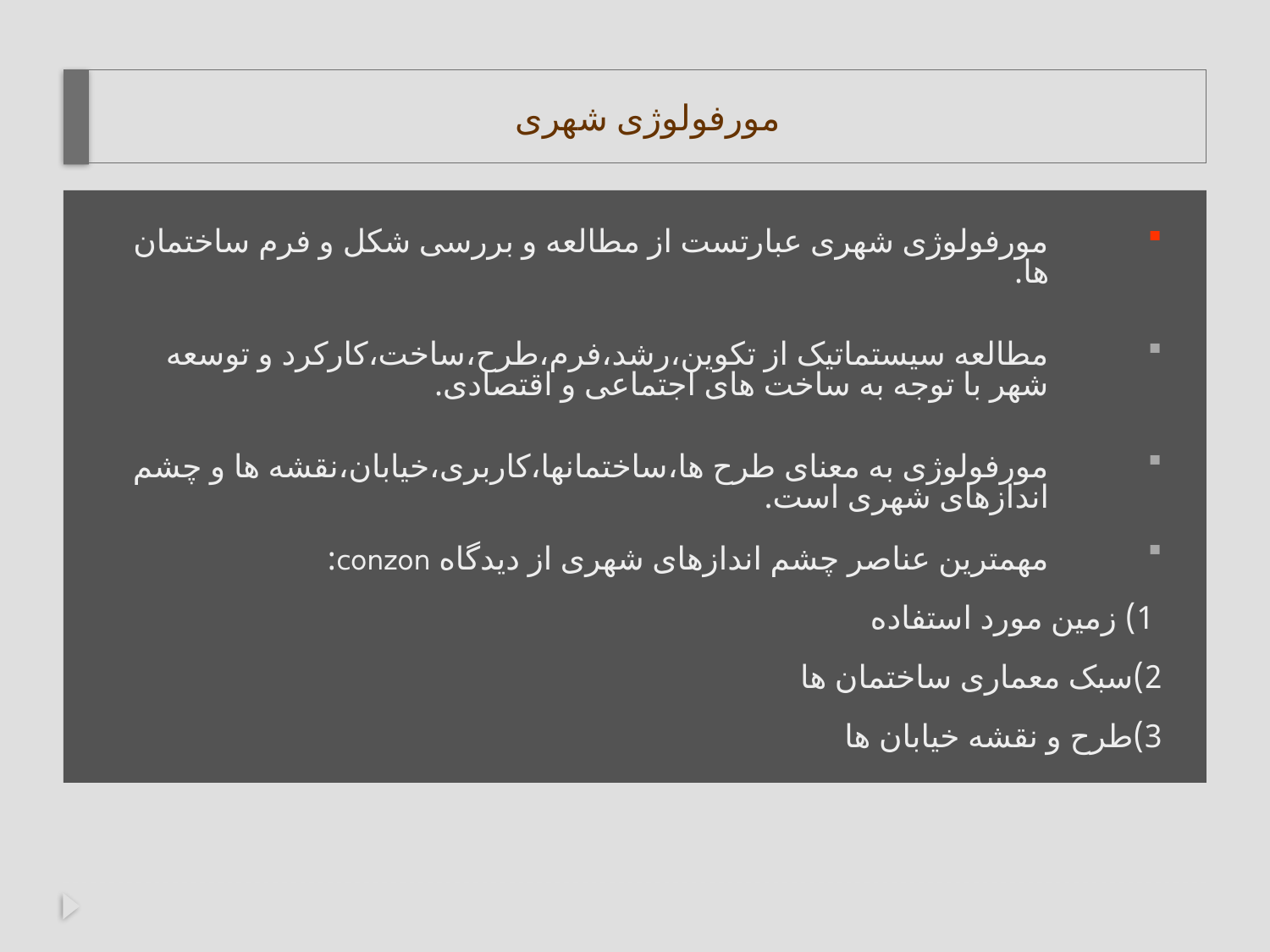

# مورفولوژی شهری

مورفولوژی شهری عبارتست از مطالعه و بررسی شکل و فرم ساختمان ها.

مطالعه سیستماتیک از تکوین،رشد،فرم،طرح،ساخت،کارکرد و توسعه شهر با توجه به ساخت های اجتماعی و اقتصادی.

مورفولوژی به معنای طرح ها،ساختمانها،كاربری،خيابان،نقشه ها و چشم اندازهای شهری است.

مهمترین عناصر چشم اندازهای شهری از دیدگاه conzon:

 1) زمین مورد استفاده

2)سبک معماری ساختمان ها

3)طرح و نقشه خیابان ها